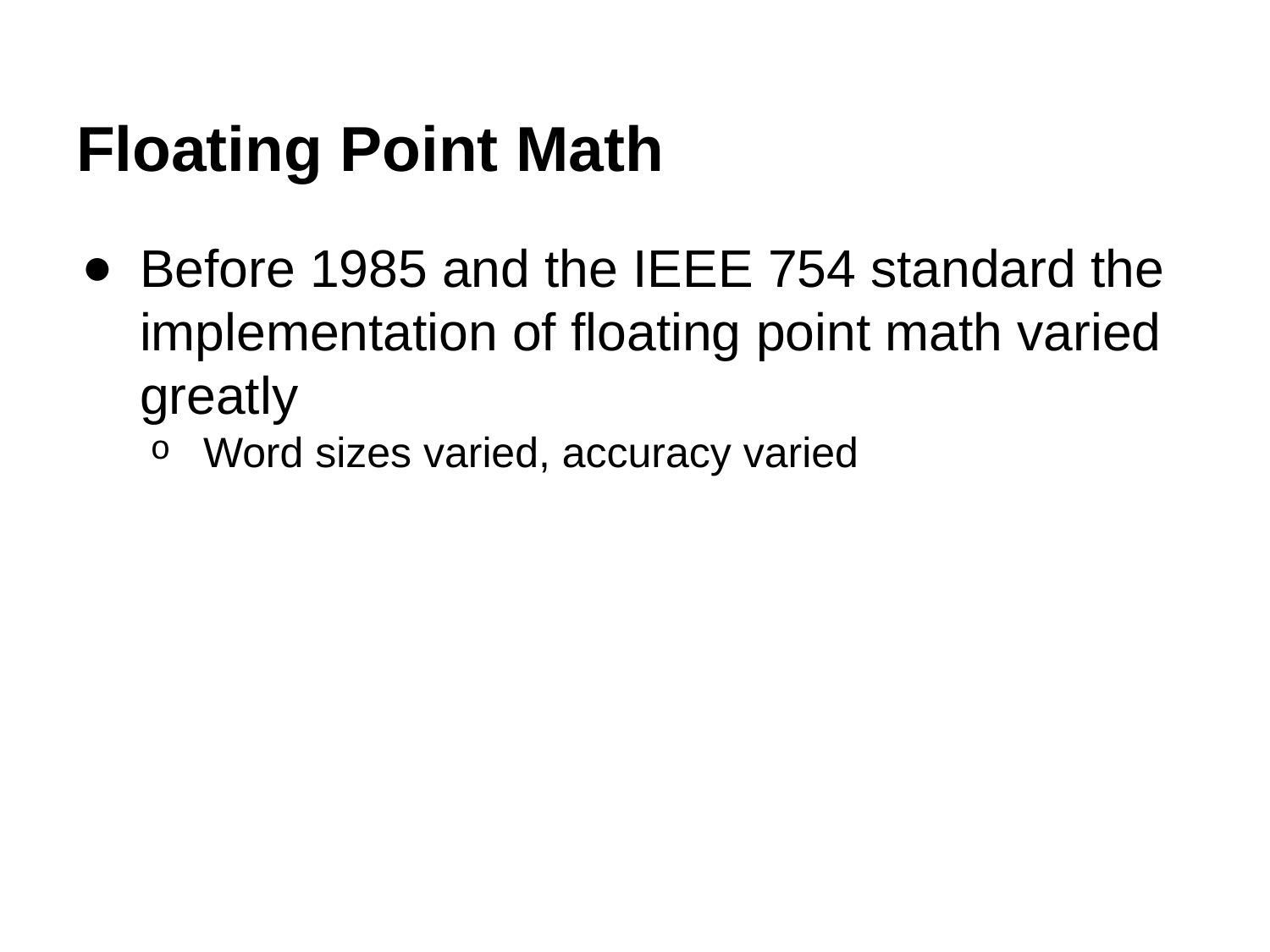

# Floating Point Math
Before 1985 and the IEEE 754 standard the implementation of floating point math varied greatly
Word sizes varied, accuracy varied